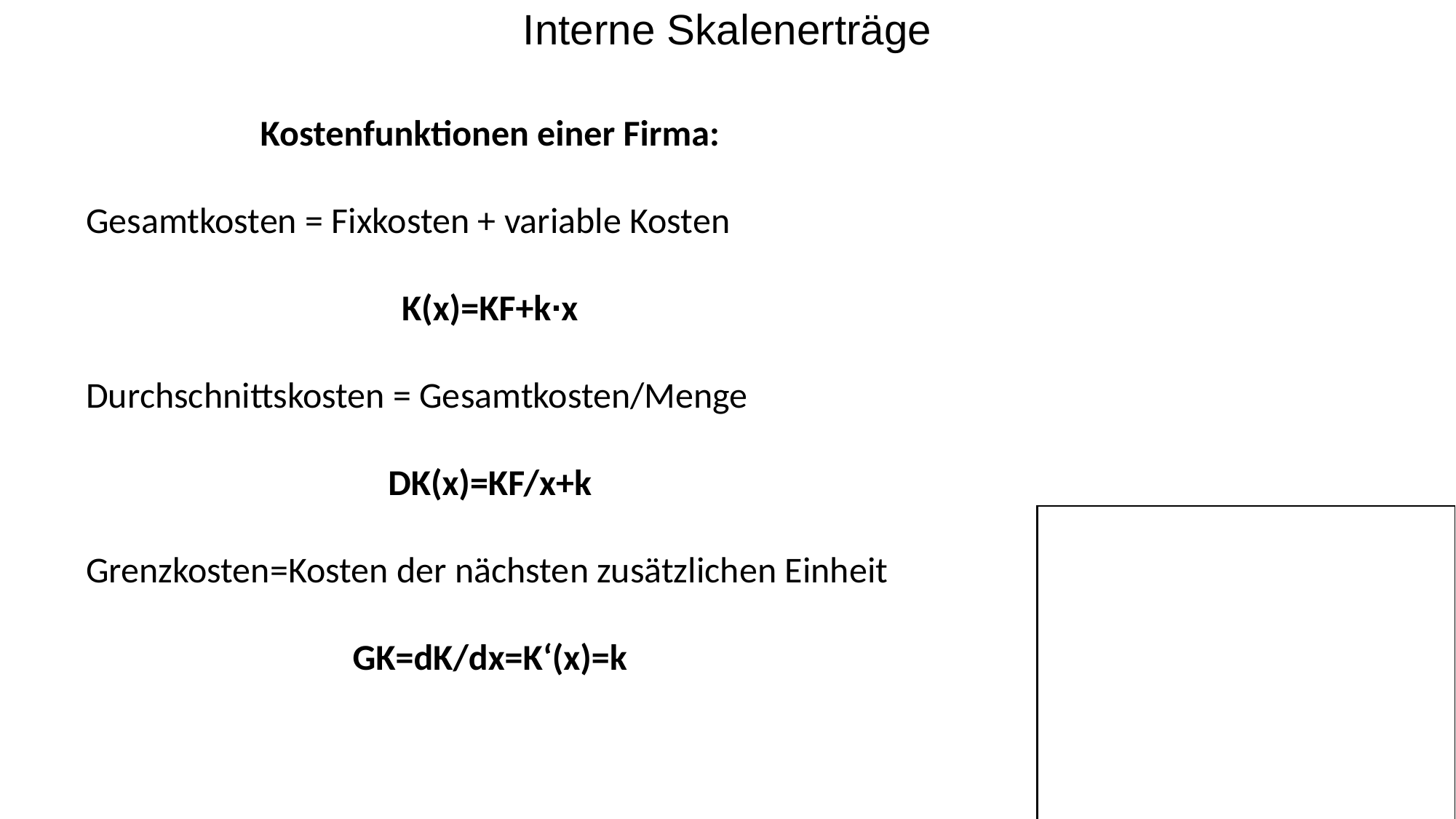

Interne Skalenerträge
Kostenfunktionen einer Firma:

Gesamtkosten = Fixkosten + variable Kosten

K(x)=KF+k∙x

Durchschnittskosten = Gesamtkosten/Menge

DK(x)=KF/x+k

Grenzkosten=Kosten der nächsten zusätzlichen Einheit

GK=dK/dx=K‘(x)=k